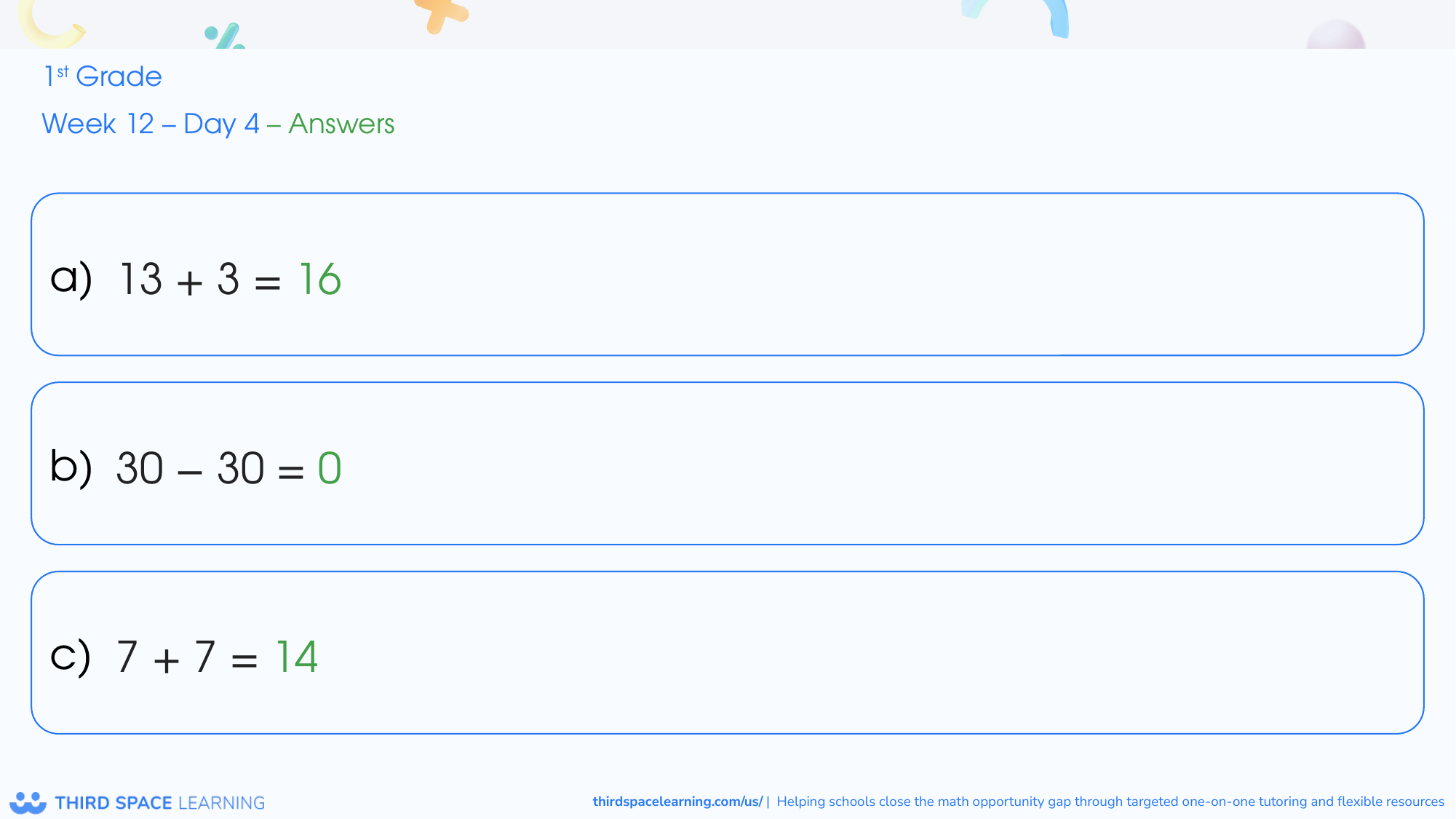

1st Grade
Week 12 – Day 4 – Answers
13 + 3 = 16
30 − 30 = 0
7 + 7 = 14